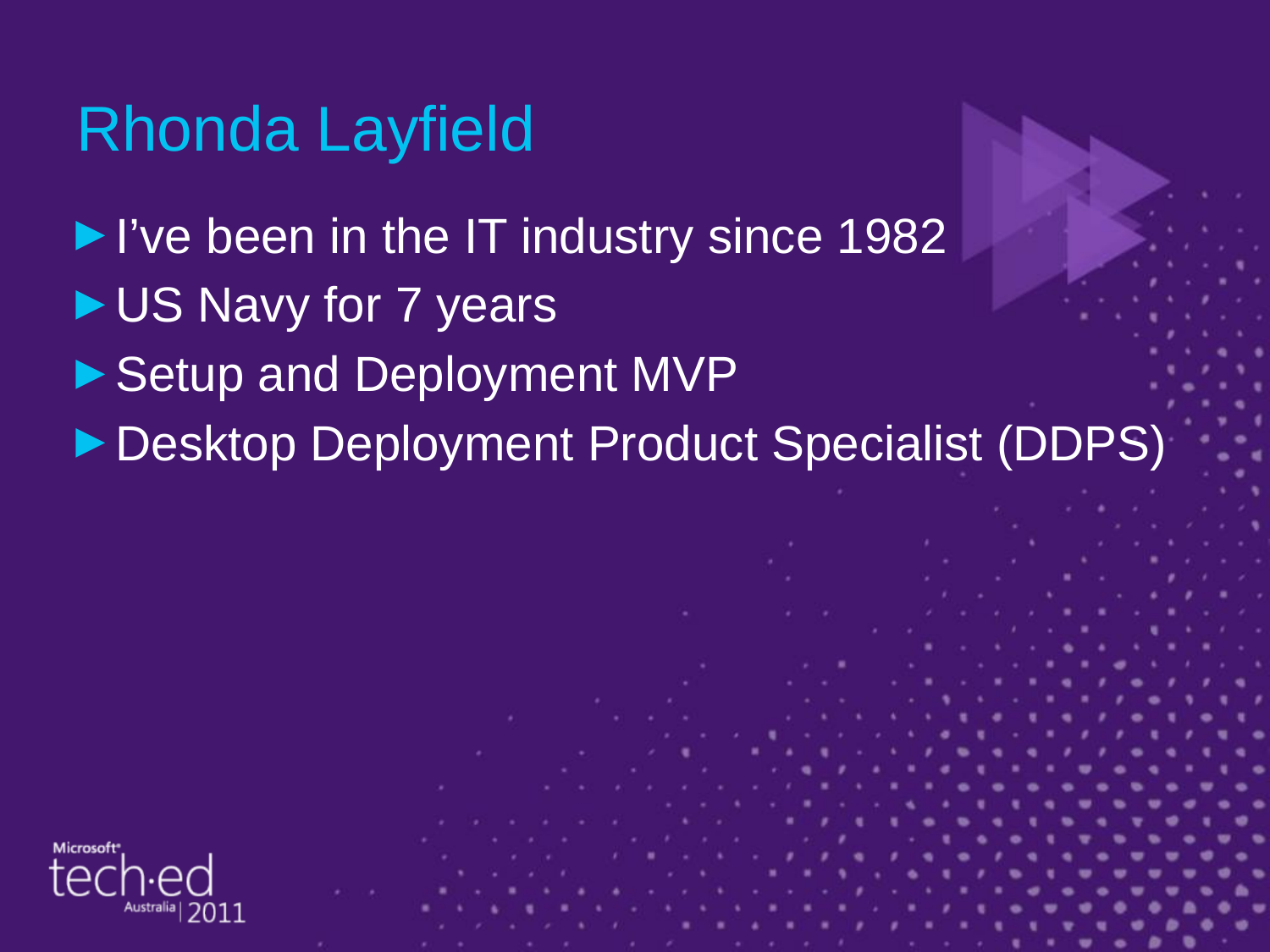

# Rhonda Layfield
I’ve been in the IT industry since 1982
US Navy for 7 years
Setup and Deployment MVP
Desktop Deployment Product Specialist (DDPS)